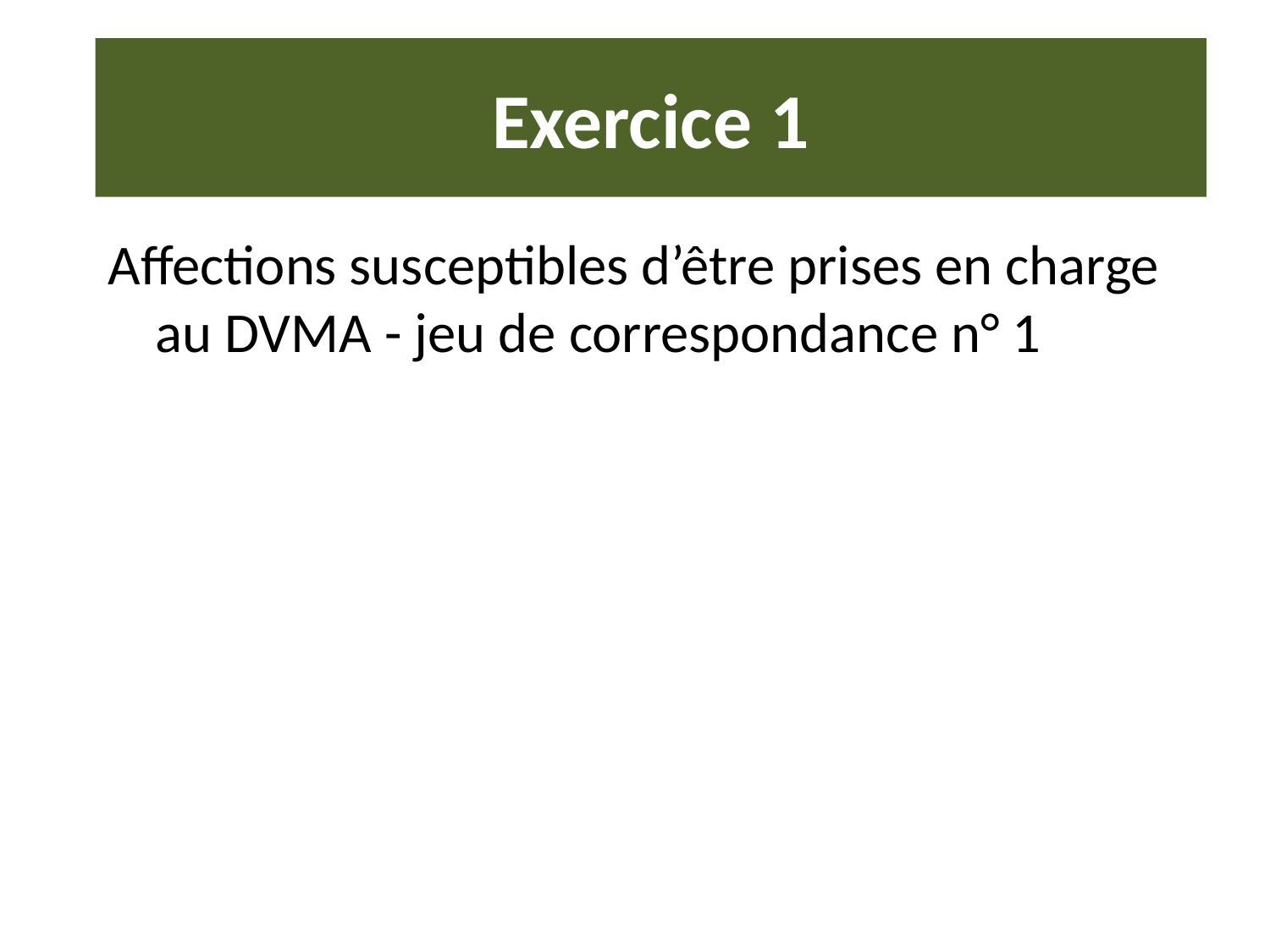

# Exercice 1
Affections susceptibles d’être prises en charge au DVMA - jeu de correspondance n° 1